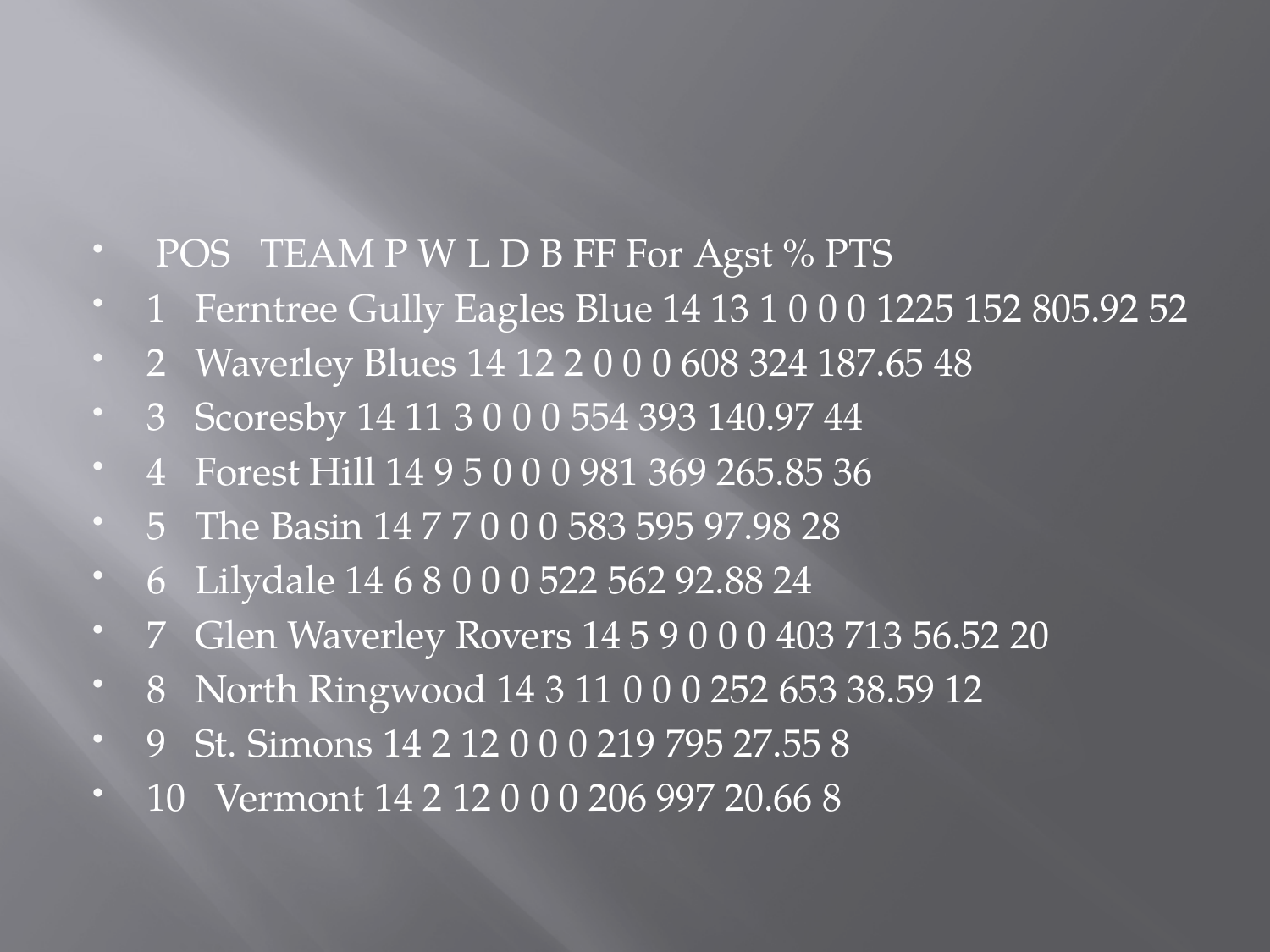

#
 POS   TEAM P W L D B FF For Agst % PTS
1   Ferntree Gully Eagles Blue 14 13 1 0 0 0 1225 152 805.92 52
2   Waverley Blues 14 12 2 0 0 0 608 324 187.65 48
3   Scoresby 14 11 3 0 0 0 554 393 140.97 44
4   Forest Hill 14 9 5 0 0 0 981 369 265.85 36
5   The Basin 14 7 7 0 0 0 583 595 97.98 28
6   Lilydale 14 6 8 0 0 0 522 562 92.88 24
7   Glen Waverley Rovers 14 5 9 0 0 0 403 713 56.52 20
8   North Ringwood 14 3 11 0 0 0 252 653 38.59 12
9   St. Simons 14 2 12 0 0 0 219 795 27.55 8
10   Vermont 14 2 12 0 0 0 206 997 20.66 8